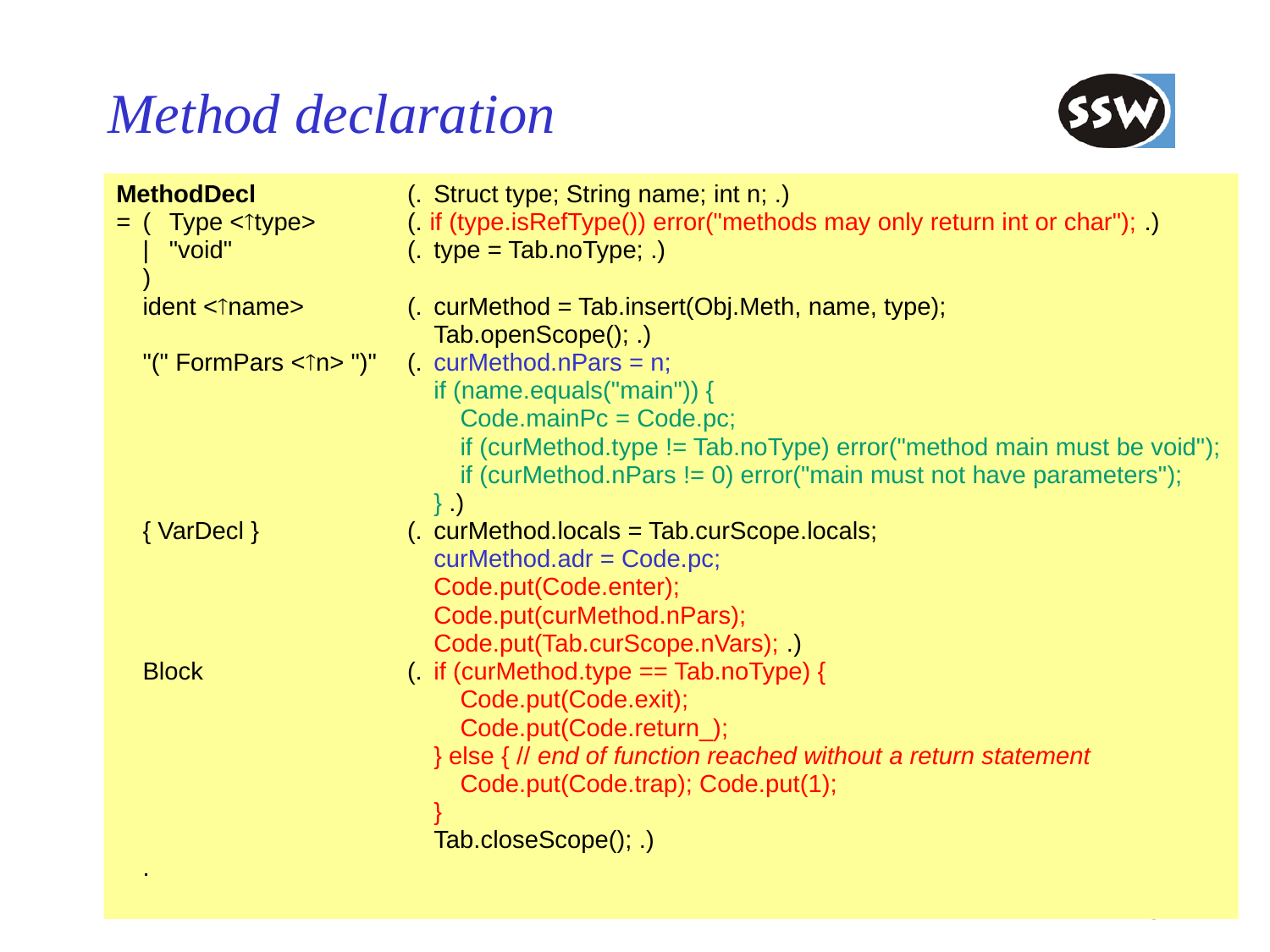

# Method declaration
MethodDecl	(.	Struct type; String name; int n; .)
=	(	Type <↑type>	(. if (type.isRefType()) error("methods may only return int or char"); .)
	|	"void"	(.	type = Tab.noType; .)
	)
	ident <↑name>	(.	curMethod = Tab.insert(Obj.Meth, name, type);
				Tab.openScope(); .)
	"(" FormPars <↑n> ")"	(.	curMethod.nPars = n;
				if (name.equals("main")) {
					Code.mainPc = Code.pc;
					if (curMethod.type != Tab.noType) error("method main must be void");
					if (curMethod.nPars != 0) error("main must not have parameters");
				} .)
	{ VarDecl } 	(.	curMethod.locals = Tab.curScope.locals;
				curMethod.adr = Code.pc;
				Code.put(Code.enter);
				Code.put(curMethod.nPars);
				Code.put(Tab.curScope.nVars); .)
	Block	(.	if (curMethod.type == Tab.noType) {
					Code.put(Code.exit);
					Code.put(Code.return_);
				} else { // end of function reached without a return statement
					Code.put(Code.trap); Code.put(1);
				}
				Tab.closeScope(); .)
	.
79